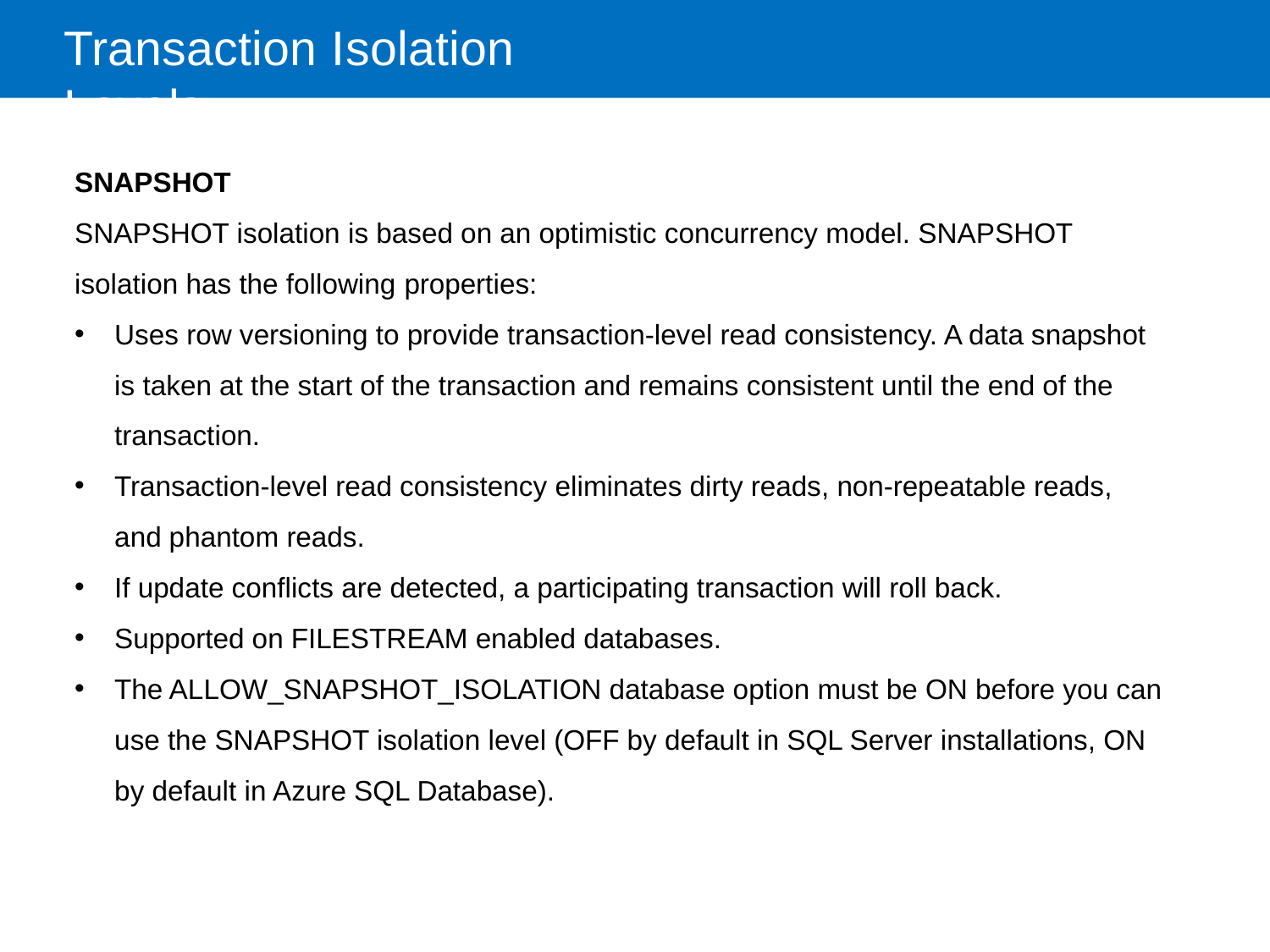

# Transaction Isolation Levels
SNAPSHOT
SNAPSHOT isolation is based on an optimistic concurrency model. SNAPSHOT isolation has the following properties:
Uses row versioning to provide transaction-level read consistency. A data snapshot is taken at the start of the transaction and remains consistent until the end of the transaction.
Transaction-level read consistency eliminates dirty reads, non-repeatable reads, and phantom reads.
If update conflicts are detected, a participating transaction will roll back.
Supported on FILESTREAM enabled databases.
The ALLOW_SNAPSHOT_ISOLATION database option must be ON before you can use the SNAPSHOT isolation level (OFF by default in SQL Server installations, ON by default in Azure SQL Database).